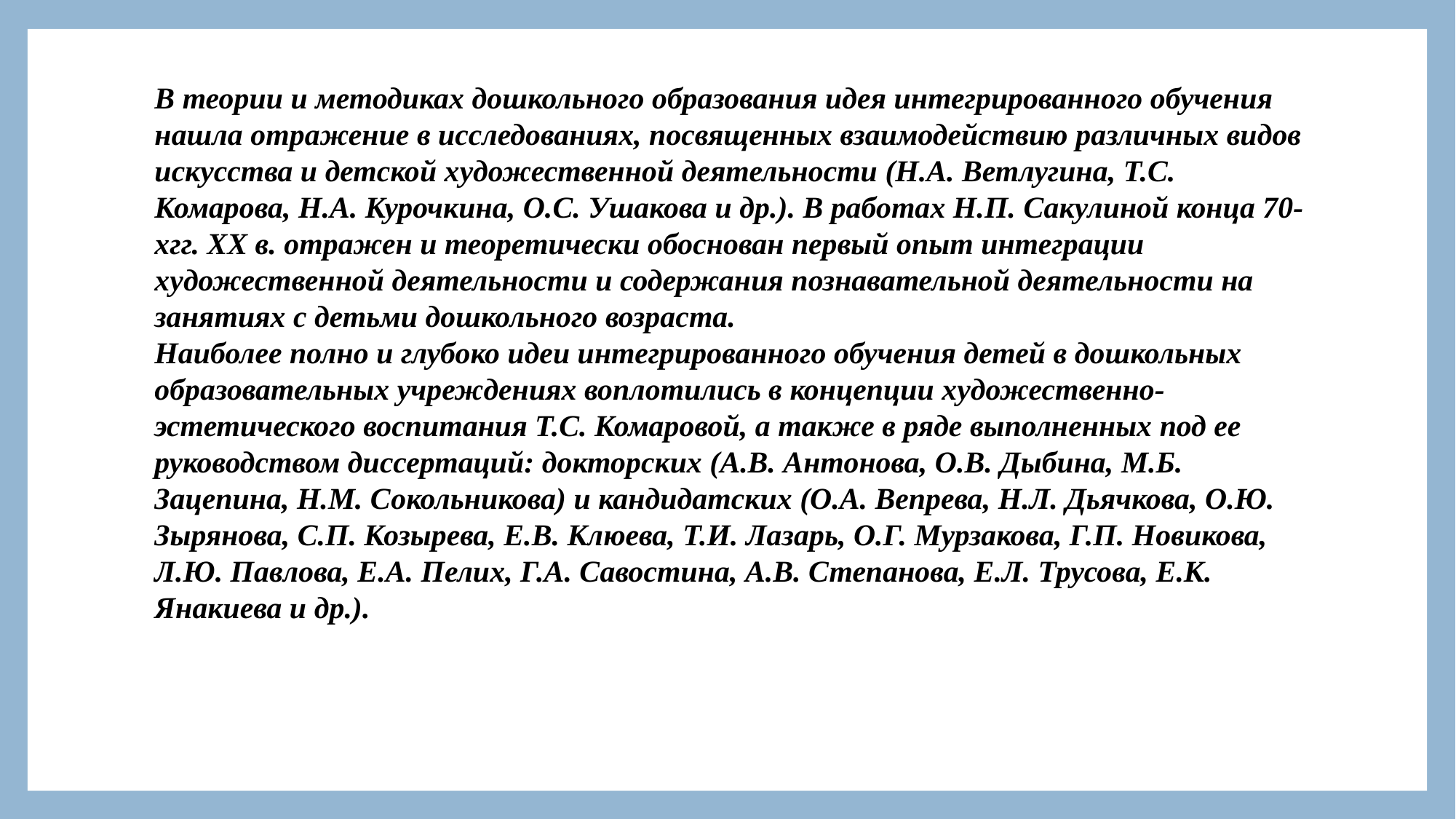

В теории и методиках дошкольного образования идея интегрированного обучения нашла отражение в исследованиях, посвященных взаимодействию различных видов искусства и детской художественной деятельности (Н.А. Ветлугина, Т.С. Комарова, Н.А. Курочкина, О.С. Ушакова и др.). В работах Н.П. Сакулиной конца 70-хгг. ХХ в. отражен и теоретически обоснован первый опыт интеграции художественной деятельности и содержания познавательной деятельности на занятиях с детьми дошкольного возраста.
Наиболее полно и глубоко идеи интегрированного обучения детей в дошкольных образовательных учреждениях воплотились в концепции художественно-эстетического воспитания Т.С. Комаровой, а также в ряде выполненных под ее руководством диссертаций: докторских (А.В. Антонова, О.В. Дыбина, М.Б. Зацепина, Н.М. Сокольникова) и кандидатских (О.А. Вепрева, Н.Л. Дьячкова, О.Ю. Зырянова, С.П. Козырева, Е.В. Клюева, Т.И. Лазарь, О.Г. Мурзакова, Г.П. Новикова, Л.Ю. Павлова, Е.А. Пелих, Г.А. Савостина, А.В. Степанова, Е.Л. Трусова, Е.К. Янакиева и др.).